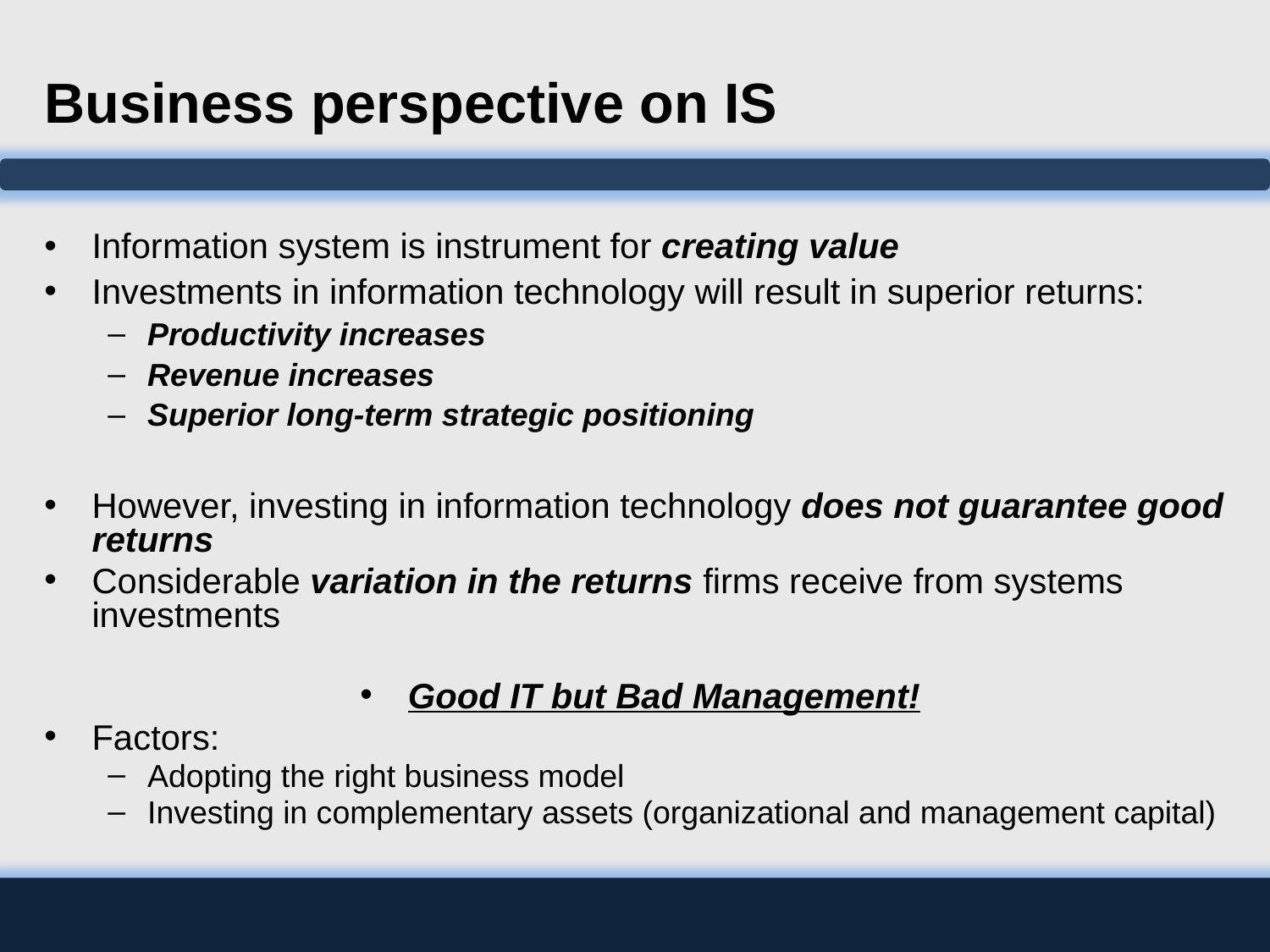

# Business perspective on IS
Information system is instrument for creating value
Investments in information technology will result in superior returns:
Productivity increases
Revenue increases
Superior long-term strategic positioning

However, investing in information technology does not guarantee good returns
Considerable variation in the returns firms receive from systems investments

Good IT but Bad Management!
Factors:
Adopting the right business model
Investing in complementary assets (organizational and management capital)